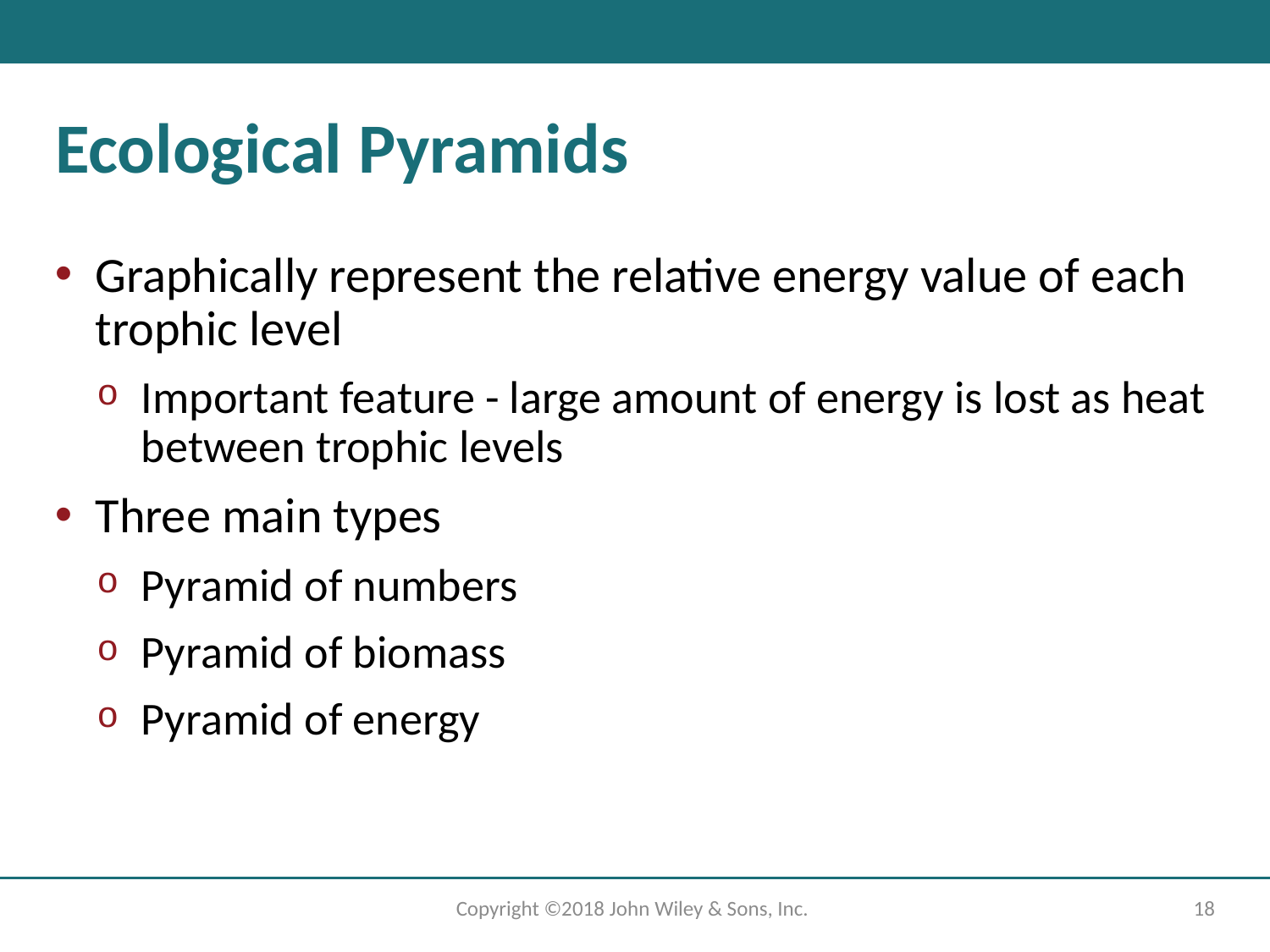

# Ecological Pyramids
Graphically represent the relative energy value of each trophic level
Important feature - large amount of energy is lost as heat between trophic levels
Three main types
Pyramid of numbers
Pyramid of biomass
Pyramid of energy
Copyright ©2018 John Wiley & Sons, Inc.
18